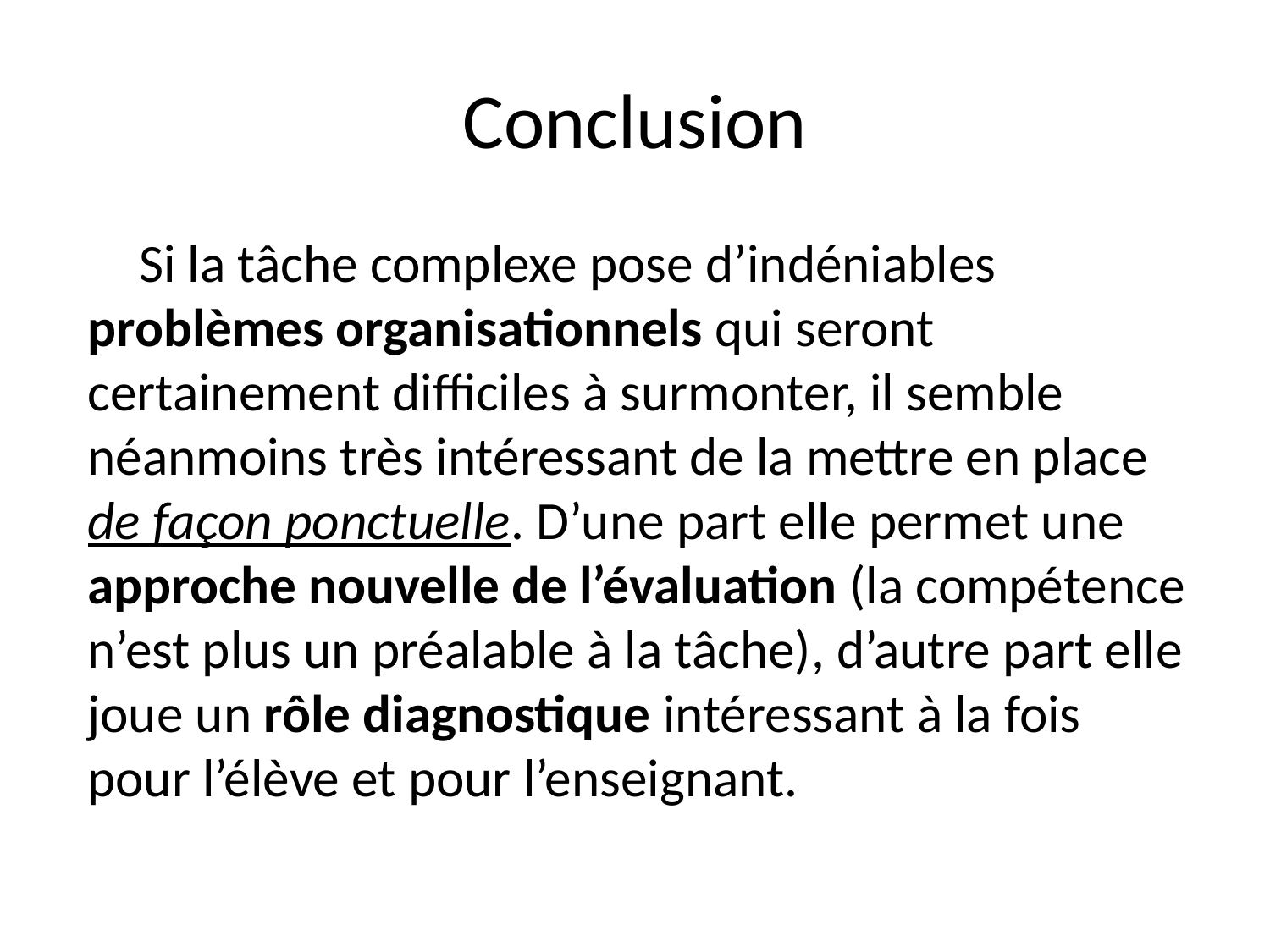

# Conclusion
        Si la tâche complexe pose d’indéniables problèmes organisationnels qui seront certainement difficiles à surmonter, il semble néanmoins très intéressant de la mettre en place de façon ponctuelle. D’une part elle permet une approche nouvelle de l’évaluation (la compétence n’est plus un préalable à la tâche), d’autre part elle joue un rôle diagnostique intéressant à la fois pour l’élève et pour l’enseignant.